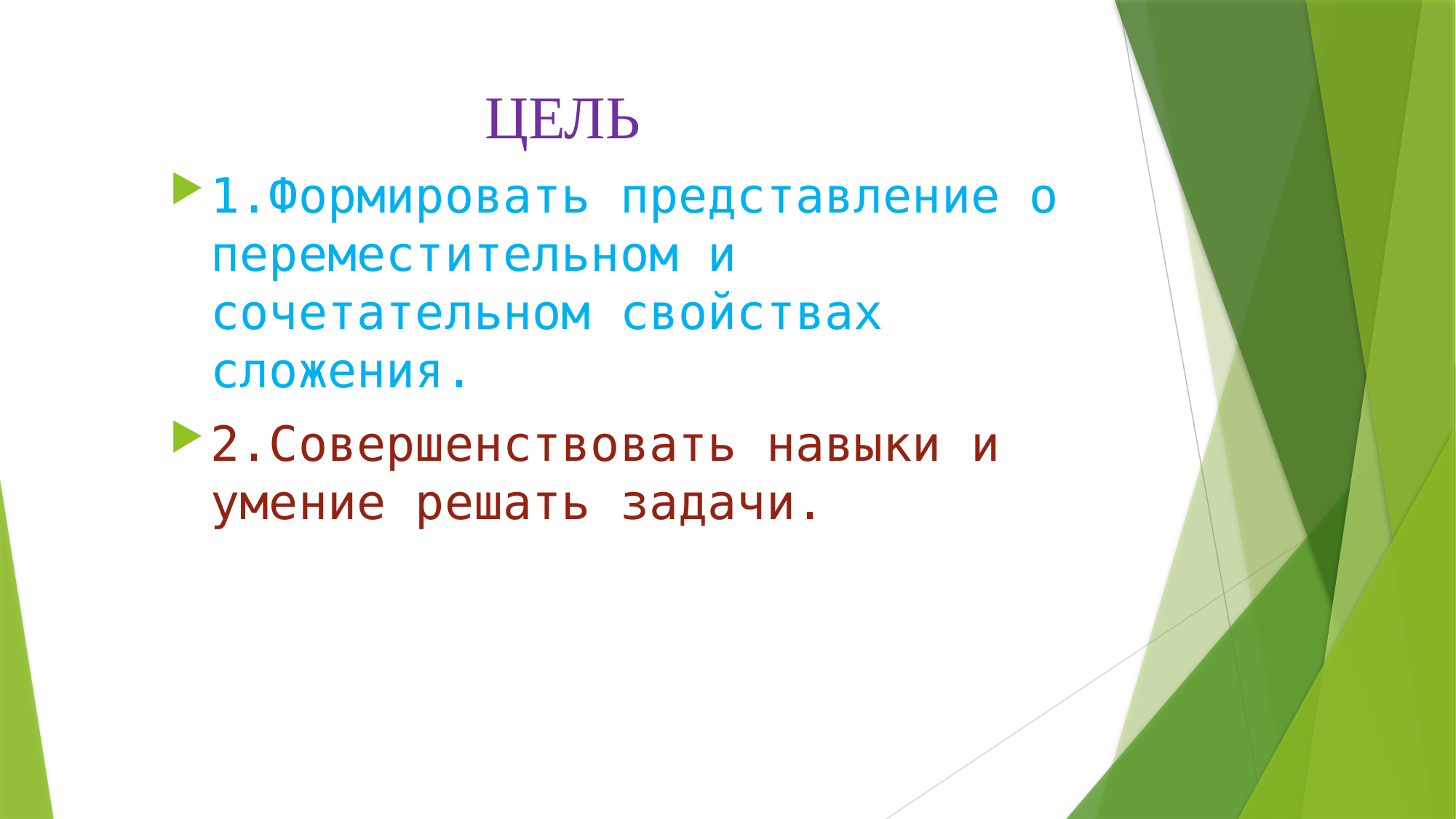

# ЦЕЛЬ
1.Формировать представление о переместительном и сочетательном свойствах сложения.
2.Совершенствовать навыки и умение решать задачи.